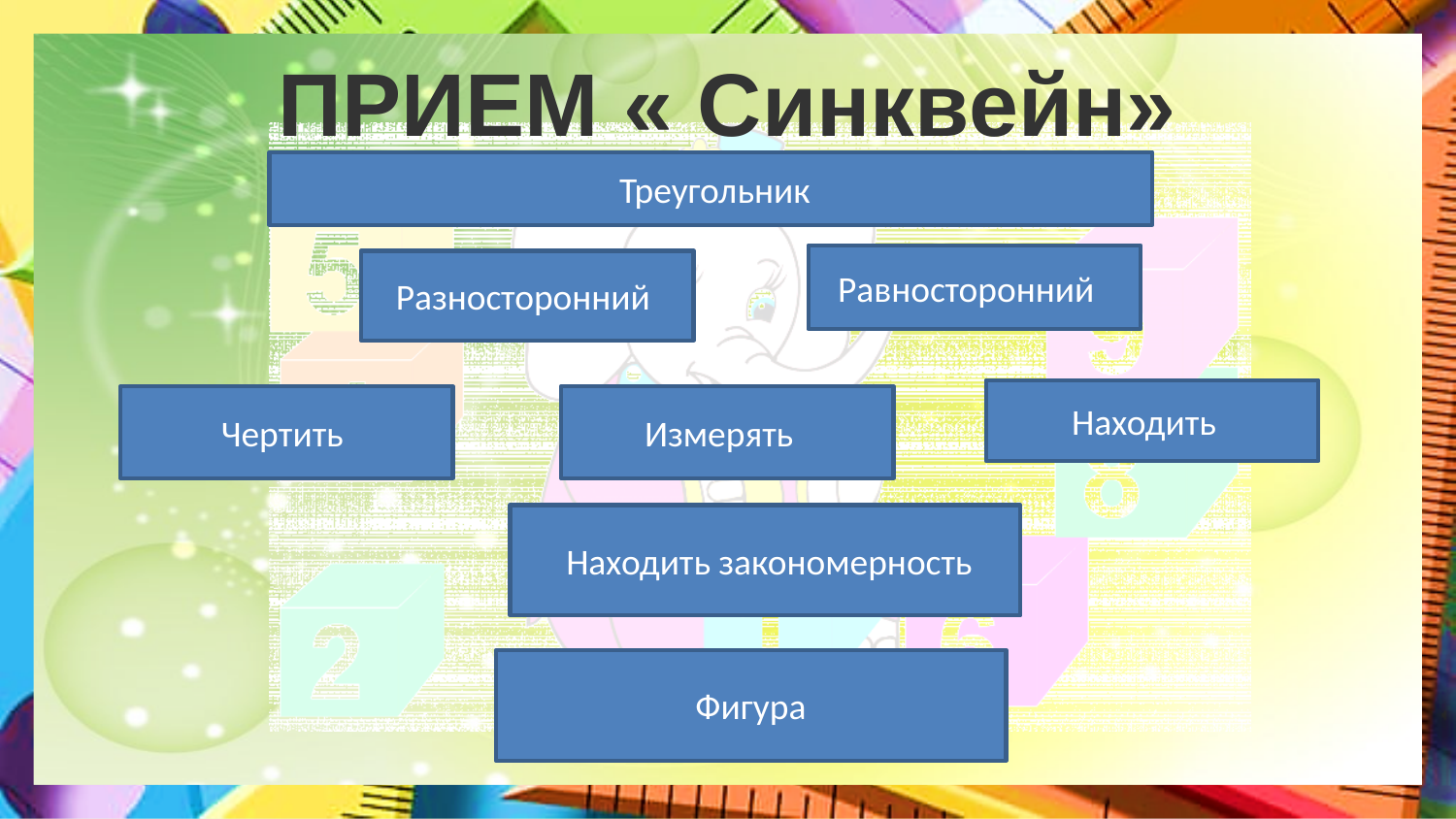

# ПРИЕМ « Синквейн»
 Треугольник

Равносторонний
 Разносторонний
Находить
Чертить
Измерять
 Находить закономерность
 Фигура